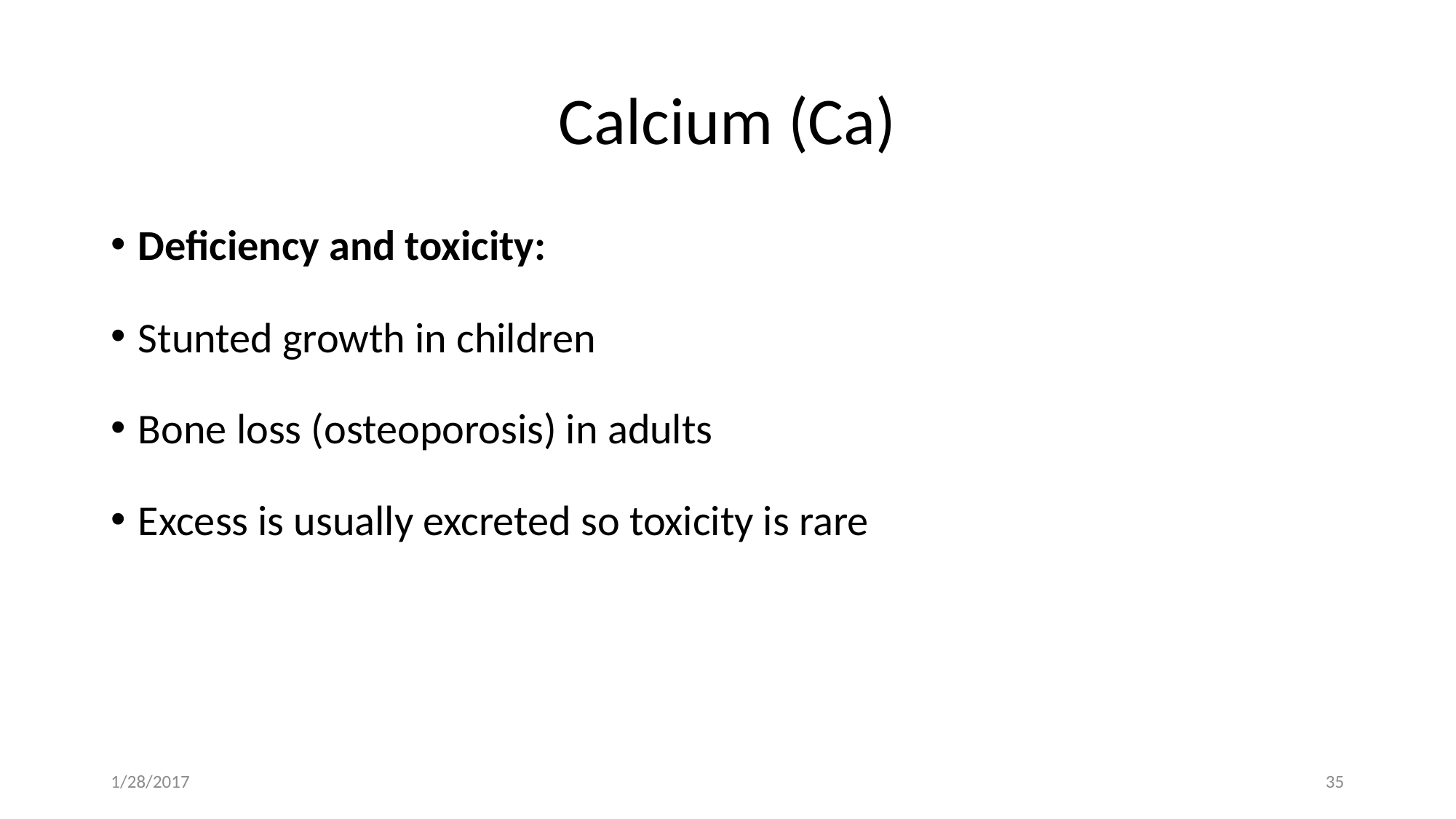

# Calcium (Ca)
Deficiency and toxicity:
Stunted growth in children
Bone loss (osteoporosis) in adults
Excess is usually excreted so toxicity is rare

1/28/2017
35